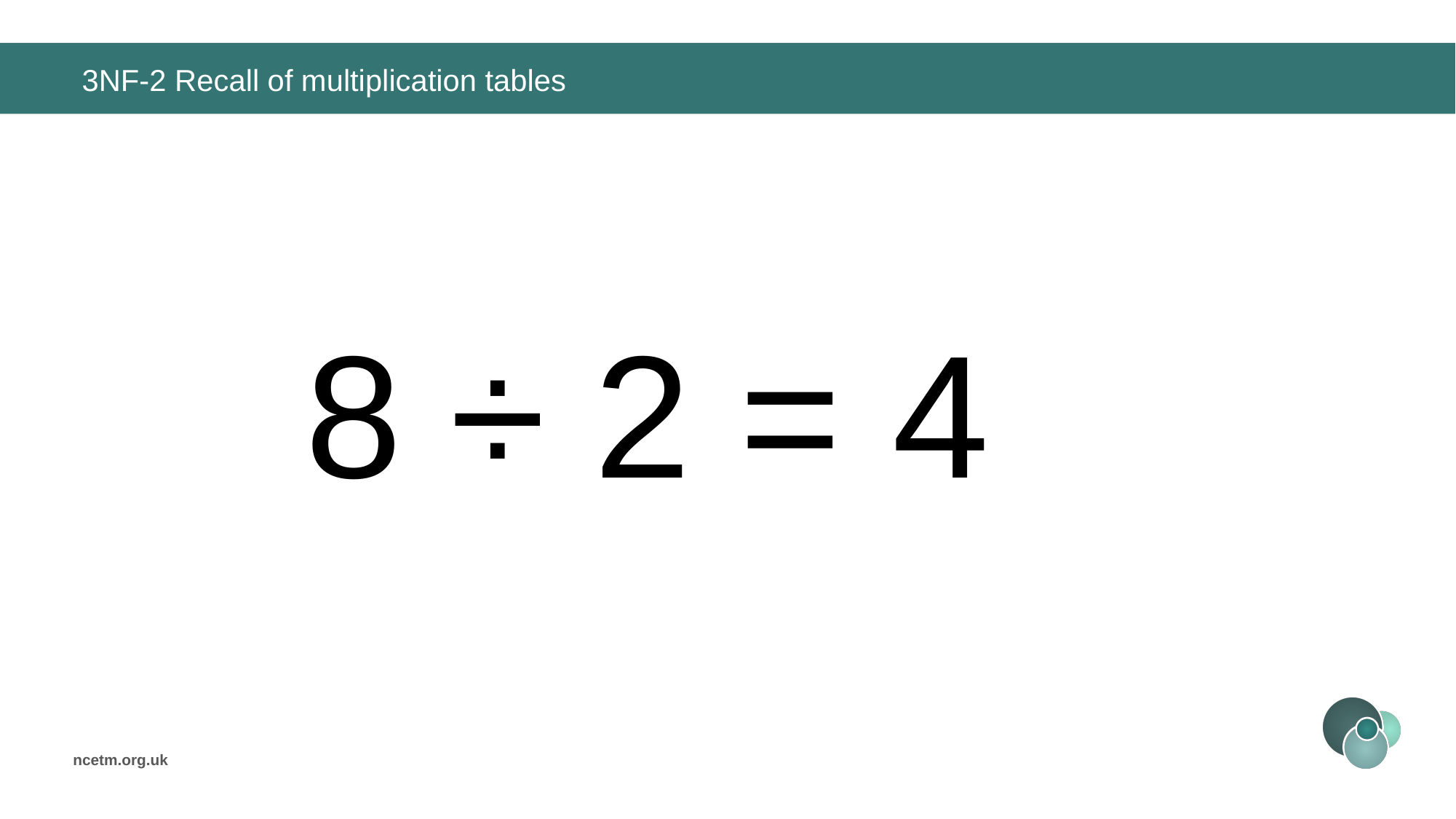

# 3NF-2 Recall of multiplication tables
8 ÷ 2 =
4